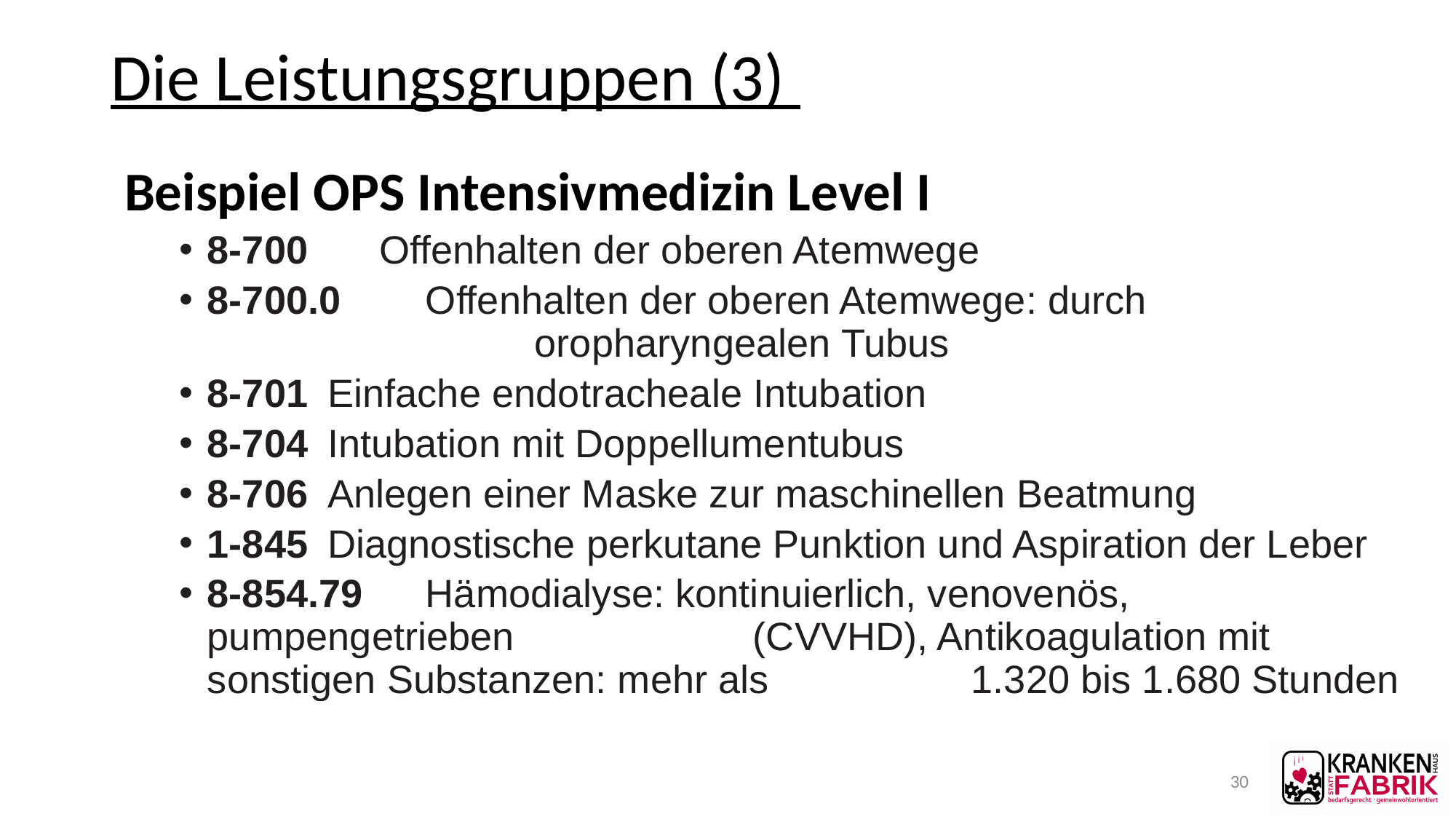

# Die Leistungsgruppen (3)
Beispiel OPS Intensivmedizin Level I
8-700	Offenhalten der oberen Atemwege
8-700.0  	Offenhalten der oberen Atemwege: durch 					oropharyngealen Tubus
8-701 	Einfache endotracheale Intubation
8-704 	Intubation mit Doppellumentubus
8-706 	Anlegen einer Maske zur maschinellen Beatmung
1-845 	Diagnostische perkutane Punktion und Aspiration der Leber
8-854.79  	Hämodialyse: kontinuierlich, venovenös, pumpengetrieben 			(CVVHD), Antikoagulation mit sonstigen Substanzen: mehr als 		1.320 bis 1.680 Stunden

30